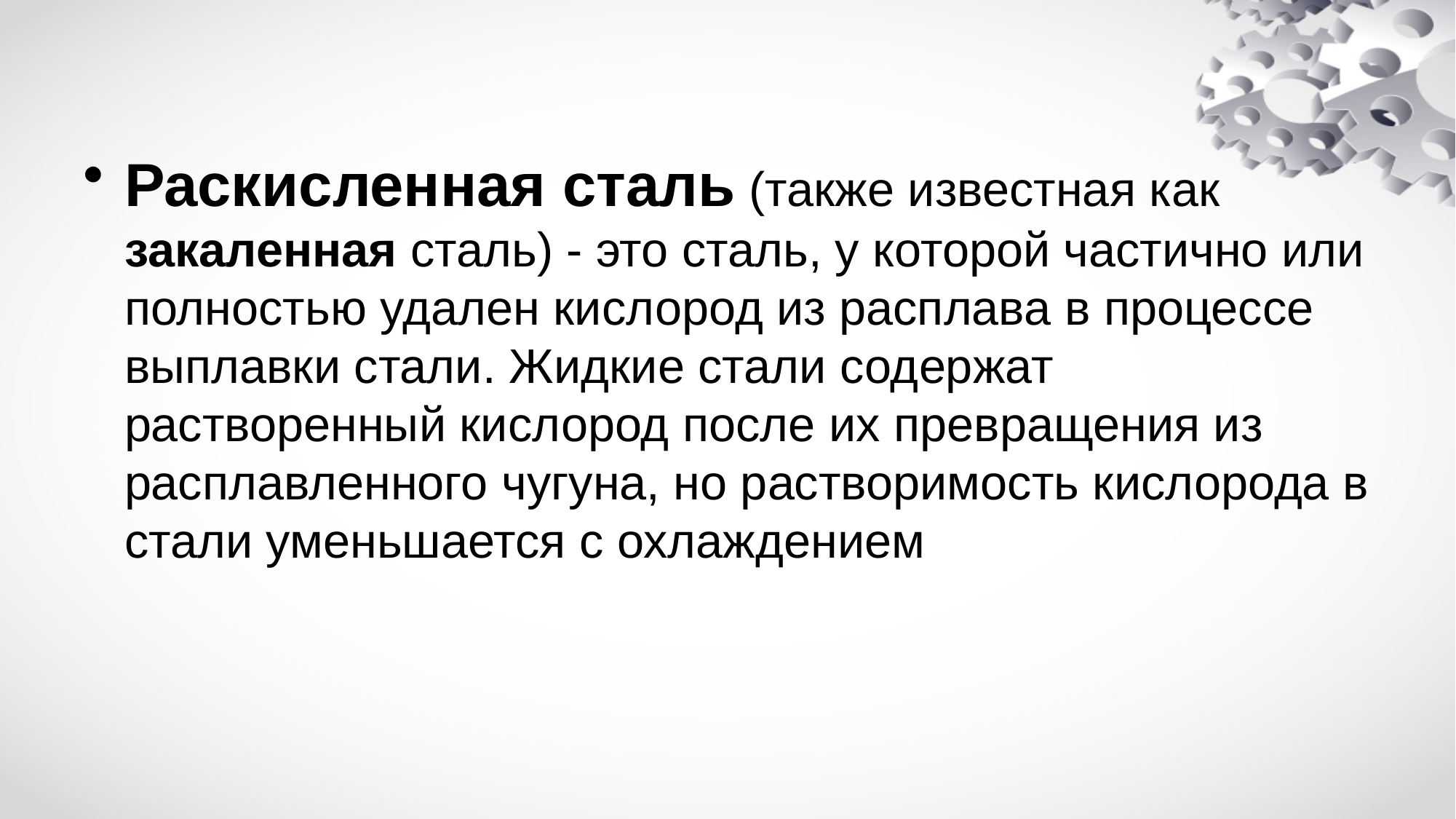

#
Раскисленная сталь (также известная как закаленная сталь) - это сталь, у которой частично или полностью удален кислород из расплава в процессе выплавки стали. Жидкие стали содержат растворенный кислород после их превращения из расплавленного чугуна, но растворимость кислорода в стали уменьшается с охлаждением